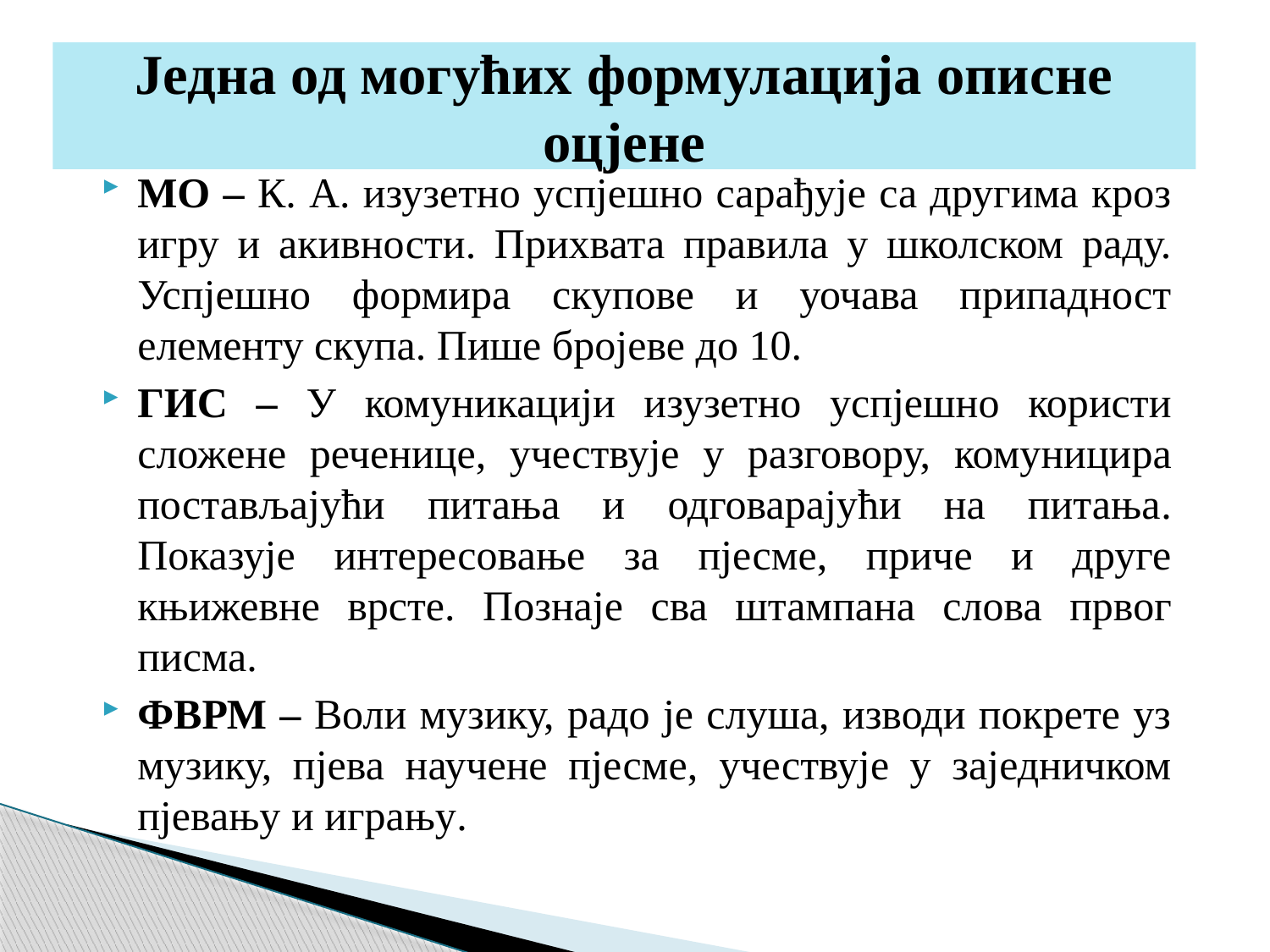

# Једна од могућих формулација описне оцјене
МО – К. А. изузетно успјешно сарађује са другима кроз игру и акивности. Прихвата правила у школском раду. Успјешно формира скупове и уочава припадност елементу скупа. Пише бројеве до 10.
ГИС – У комуникацији изузетно успјешно користи сложене реченице, учествује у разговору, комуницира постављајући питања и одговарајући на питања. Показује интересовање за пјесме, приче и друге књижевне врсте. Познаје сва штампана слова првог писма.
ФВРМ – Воли музику, радо је слуша, изводи покрете уз музику, пјева научене пјесме, учествује у заједничком пјевању и игрању.